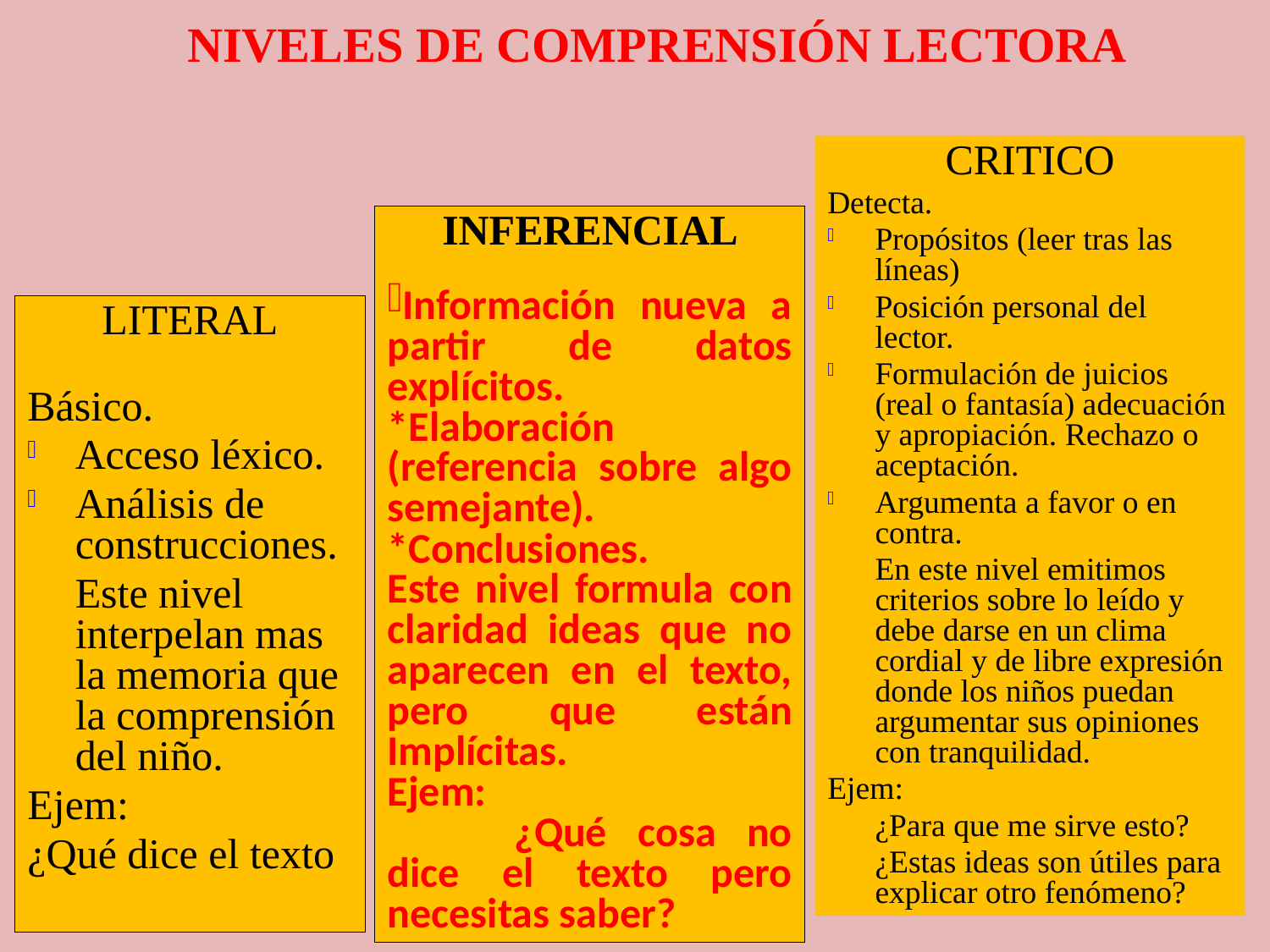

NIVELES DE COMPRENSIÓN LECTORA
CRITICO
Detecta.
Propósitos (leer tras las líneas)
Posición personal del lector.
Formulación de juicios (real o fantasía) adecuación y apropiación. Rechazo o aceptación.
Argumenta a favor o en contra.
	En este nivel emitimos criterios sobre lo leído y debe darse en un clima cordial y de libre expresión donde los niños puedan argumentar sus opiniones con tranquilidad.
Ejem:
	¿Para que me sirve esto?
	¿Estas ideas son útiles para explicar otro fenómeno?
INFERENCIAL

Información nueva a partir de datos explícitos.
*Elaboración (referencia sobre algo semejante).
*Conclusiones.
Este nivel formula con claridad ideas que no aparecen en el texto, pero que están Implícitas.
Ejem:
	¿Qué cosa no dice el texto pero necesitas saber?
LITERAL

Básico.
Acceso léxico.
Análisis de construcciones.
	Este nivel interpelan mas la memoria que la comprensión del niño.
Ejem:
¿Qué dice el texto